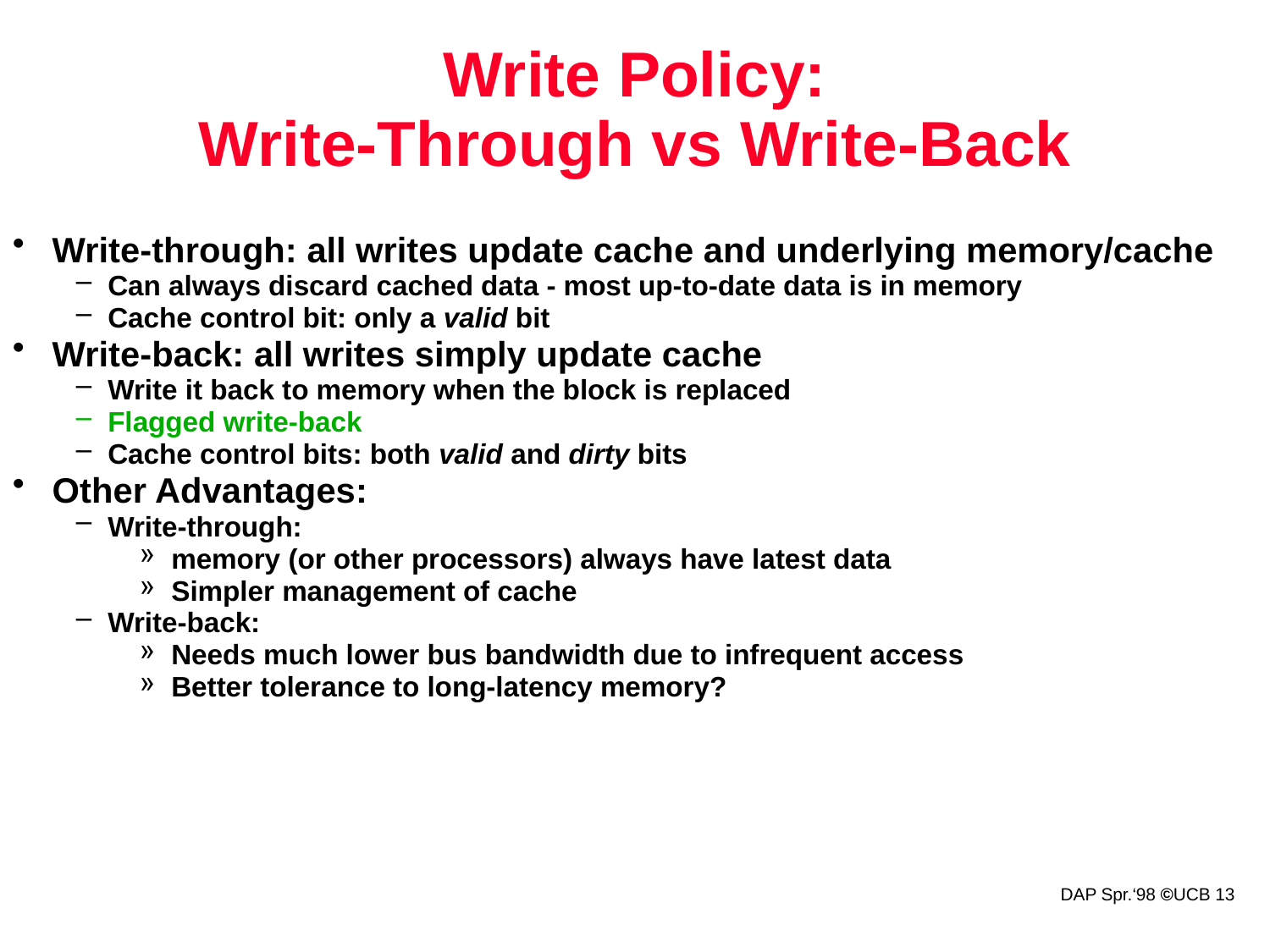

# Write Policy: Write-Through vs Write-Back
Write-through: all writes update cache and underlying memory/cache
Can always discard cached data - most up-to-date data is in memory
Cache control bit: only a valid bit
Write-back: all writes simply update cache
Write it back to memory when the block is replaced
Flagged write-back
Cache control bits: both valid and dirty bits
Other Advantages:
Write-through:
memory (or other processors) always have latest data
Simpler management of cache
Write-back:
Needs much lower bus bandwidth due to infrequent access
Better tolerance to long-latency memory?